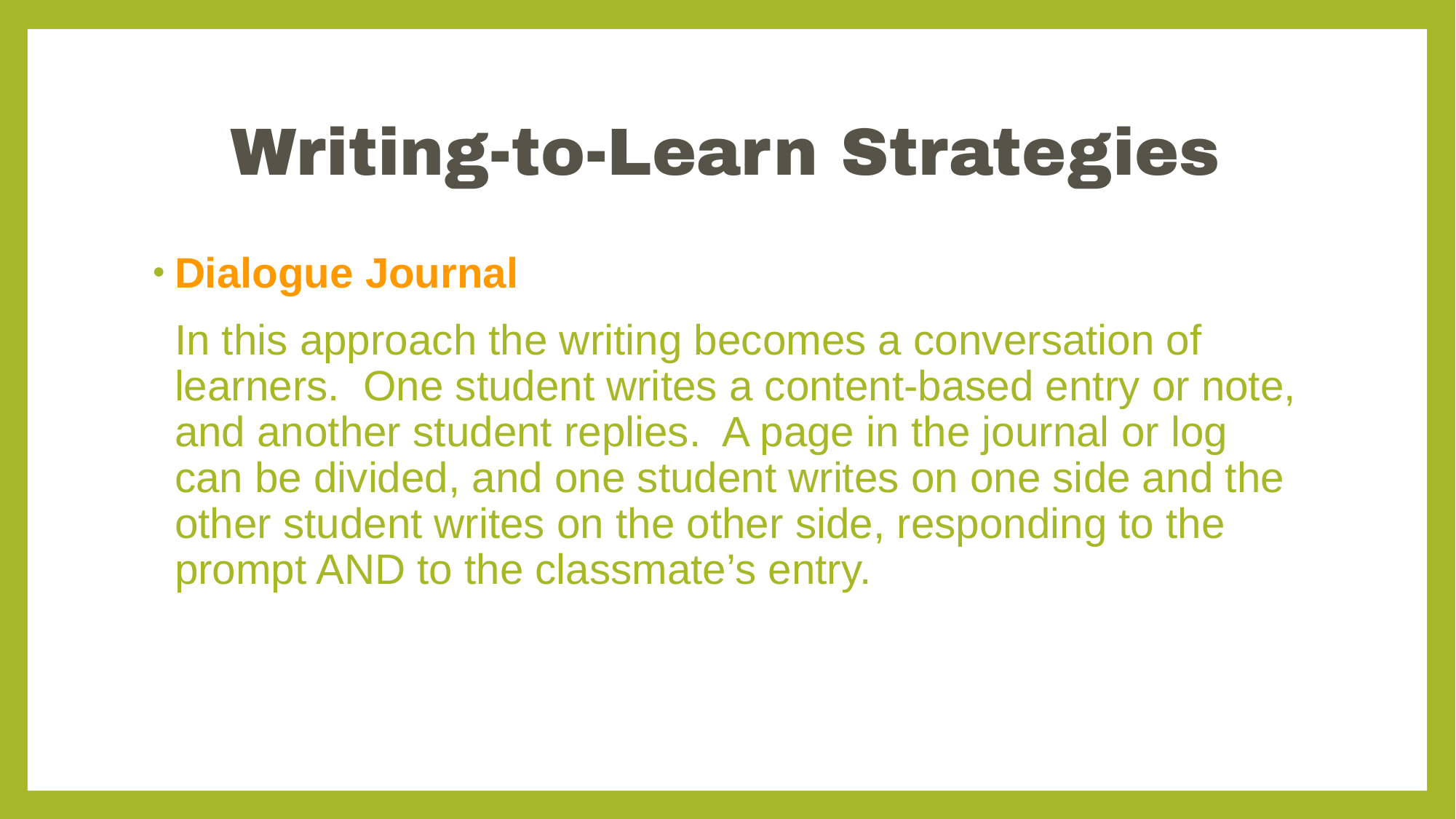

# Writing-to-Learn Strategies
Dialogue Journal
	In this approach the writing becomes a conversation of learners.  One student writes a content-based entry or note, and another student replies.  A page in the journal or log can be divided, and one student writes on one side and the other student writes on the other side, responding to the prompt AND to the classmate’s entry.